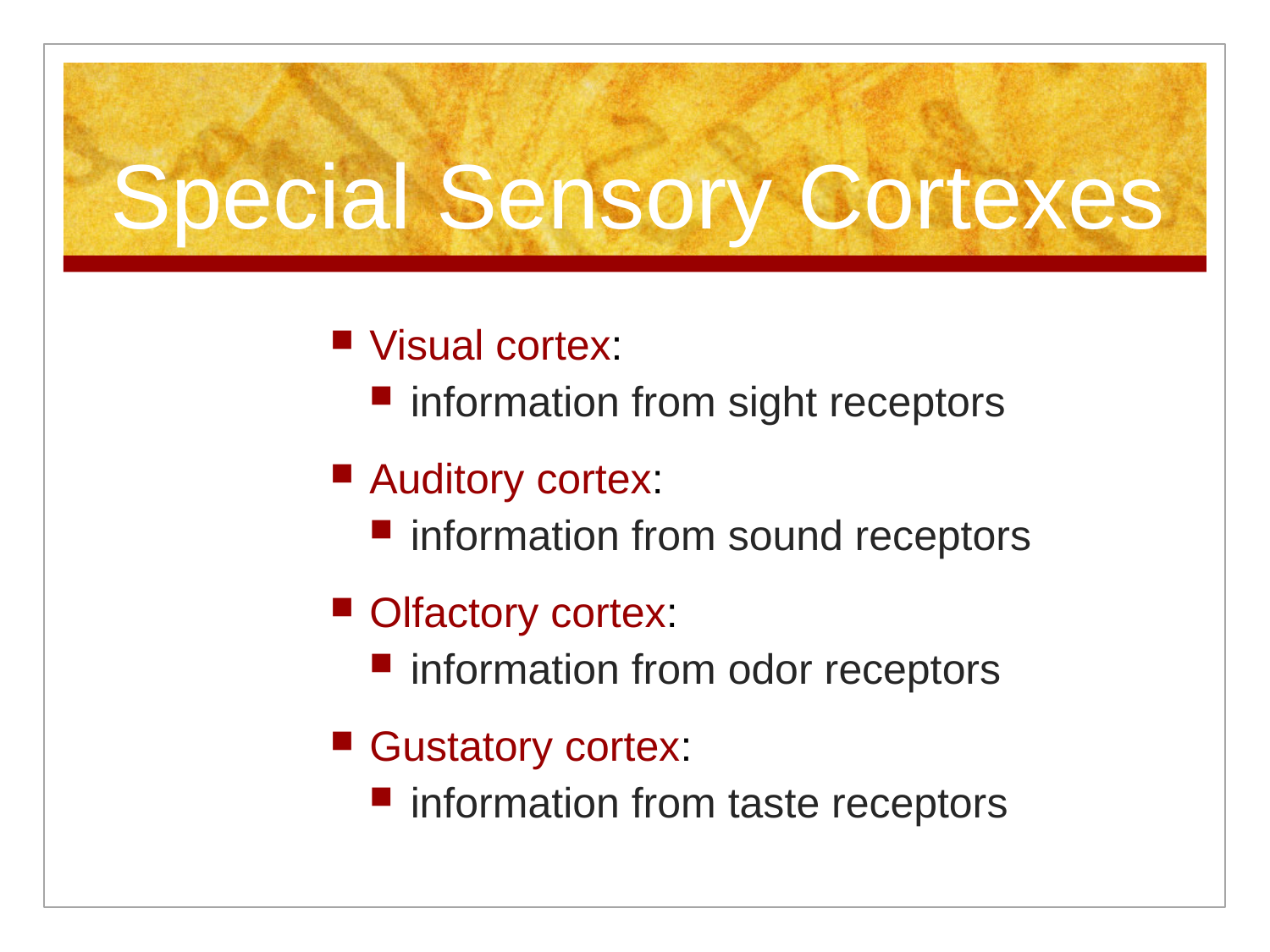

# Special Sensory Cortexes
Visual cortex:
information from sight receptors
Auditory cortex:
information from sound receptors
Olfactory cortex:
information from odor receptors
Gustatory cortex:
information from taste receptors